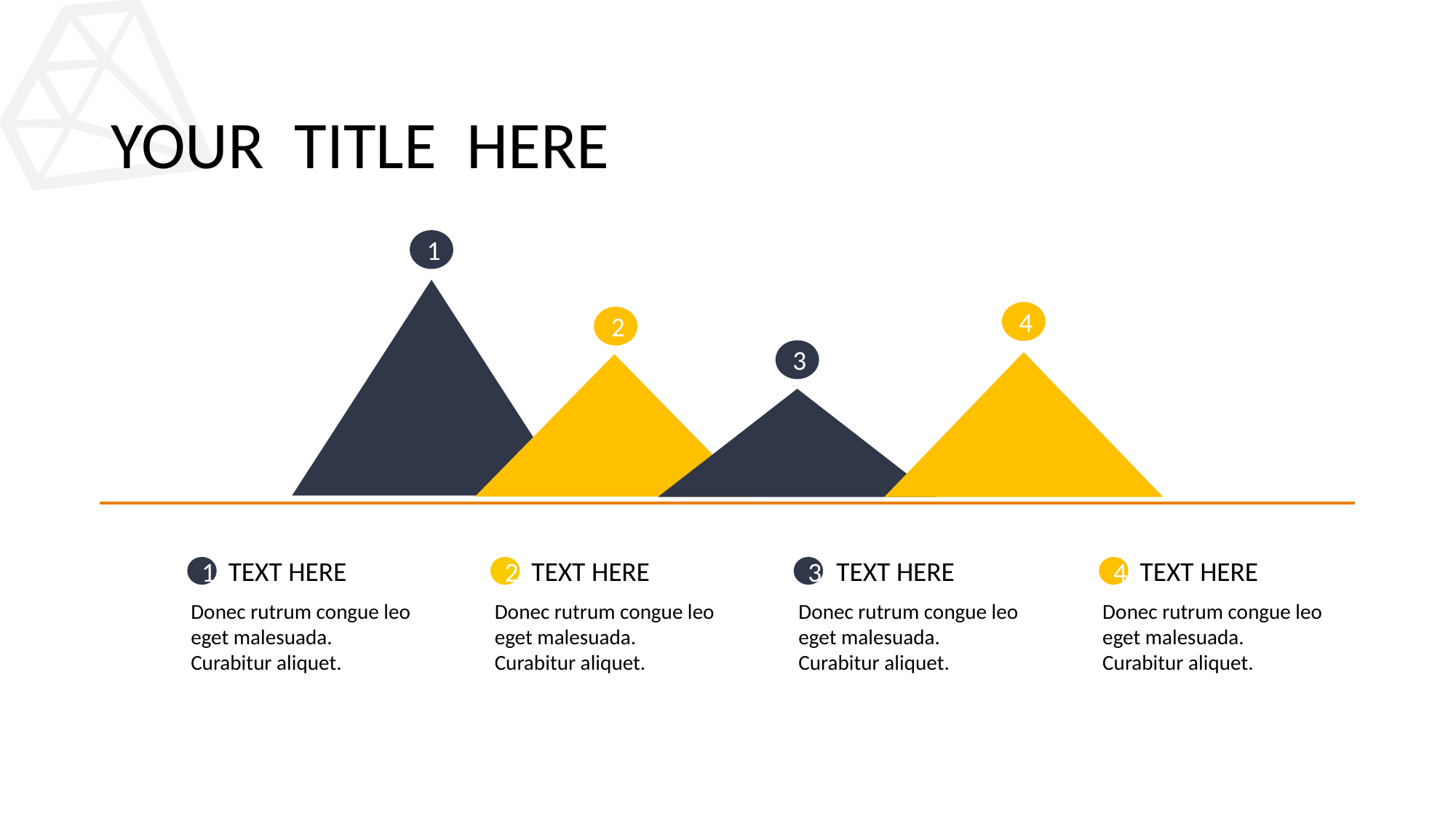

# YOUR  TITLE  HERE
1

4
2
3

TEXT HERE
TEXT HERE
TEXT HERE
TEXT HERE
1
2
3
4
Donec rutrum congue leo eget malesuada. Curabitur aliquet.
Donec rutrum congue leo eget malesuada. Curabitur aliquet.
Donec rutrum congue leo eget malesuada. Curabitur aliquet.
Donec rutrum congue leo eget malesuada. Curabitur aliquet.